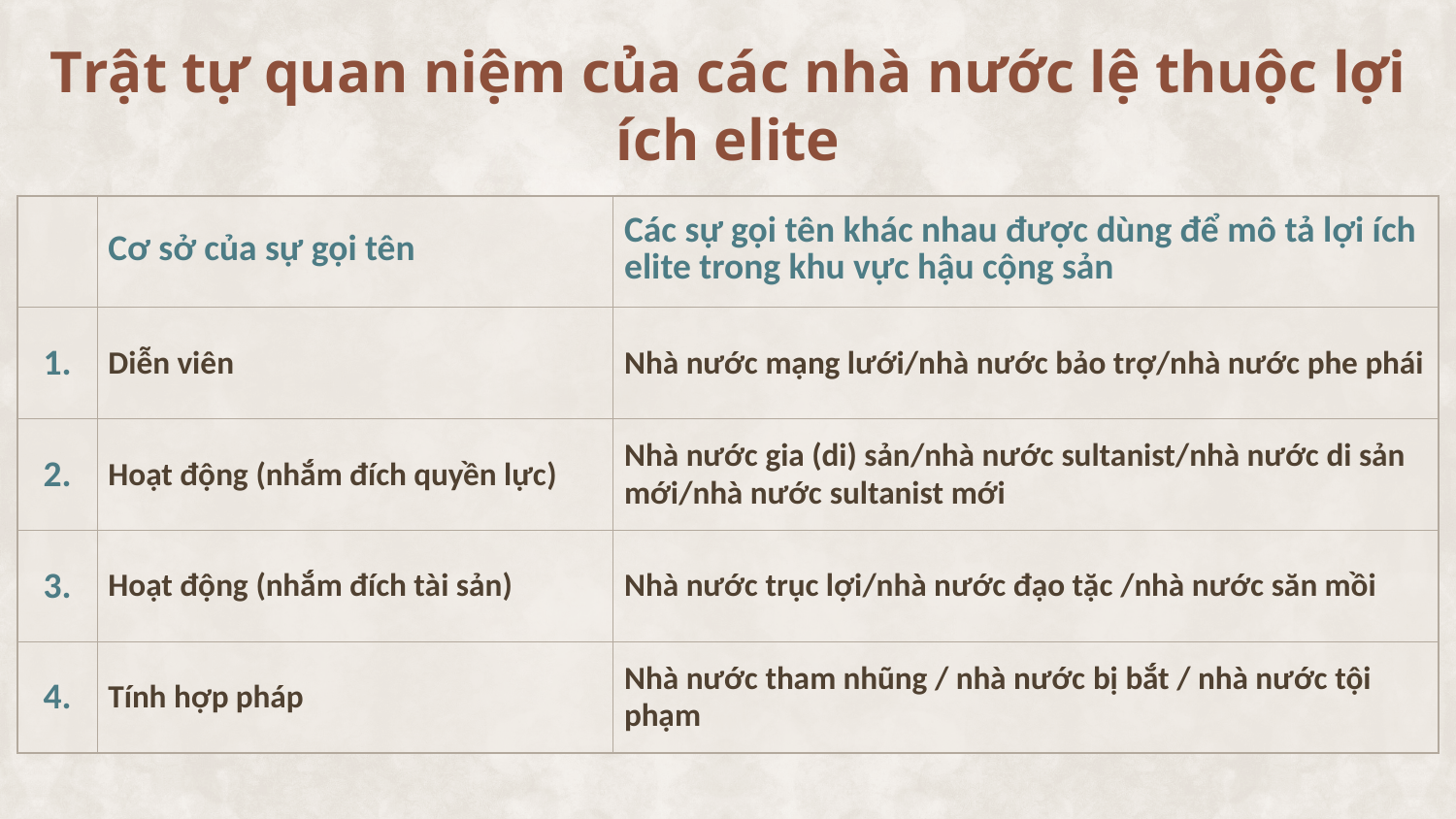

Trật tự quan niệm của các nhà nước lệ thuộc lợi ích elite
|  | Cơ sở của sự gọi tên | Các sự gọi tên khác nhau được dùng để mô tả lợi ích elite trong khu vực hậu cộng sản |
| --- | --- | --- |
| 1. | Diễn viên | Nhà nước mạng lưới/nhà nước bảo trợ/nhà nước phe phái |
| 2. | Hoạt động (nhắm đích quyền lực) | Nhà nước gia (di) sản/nhà nước sultanist/nhà nước di sản mới/nhà nước sultanist mới |
| 3. | Hoạt động (nhắm đích tài sản) | Nhà nước trục lợi/nhà nước đạo tặc /nhà nước săn mồi |
| 4. | Tính hợp pháp | Nhà nước tham nhũng / nhà nước bị bắt / nhà nước tội phạm |